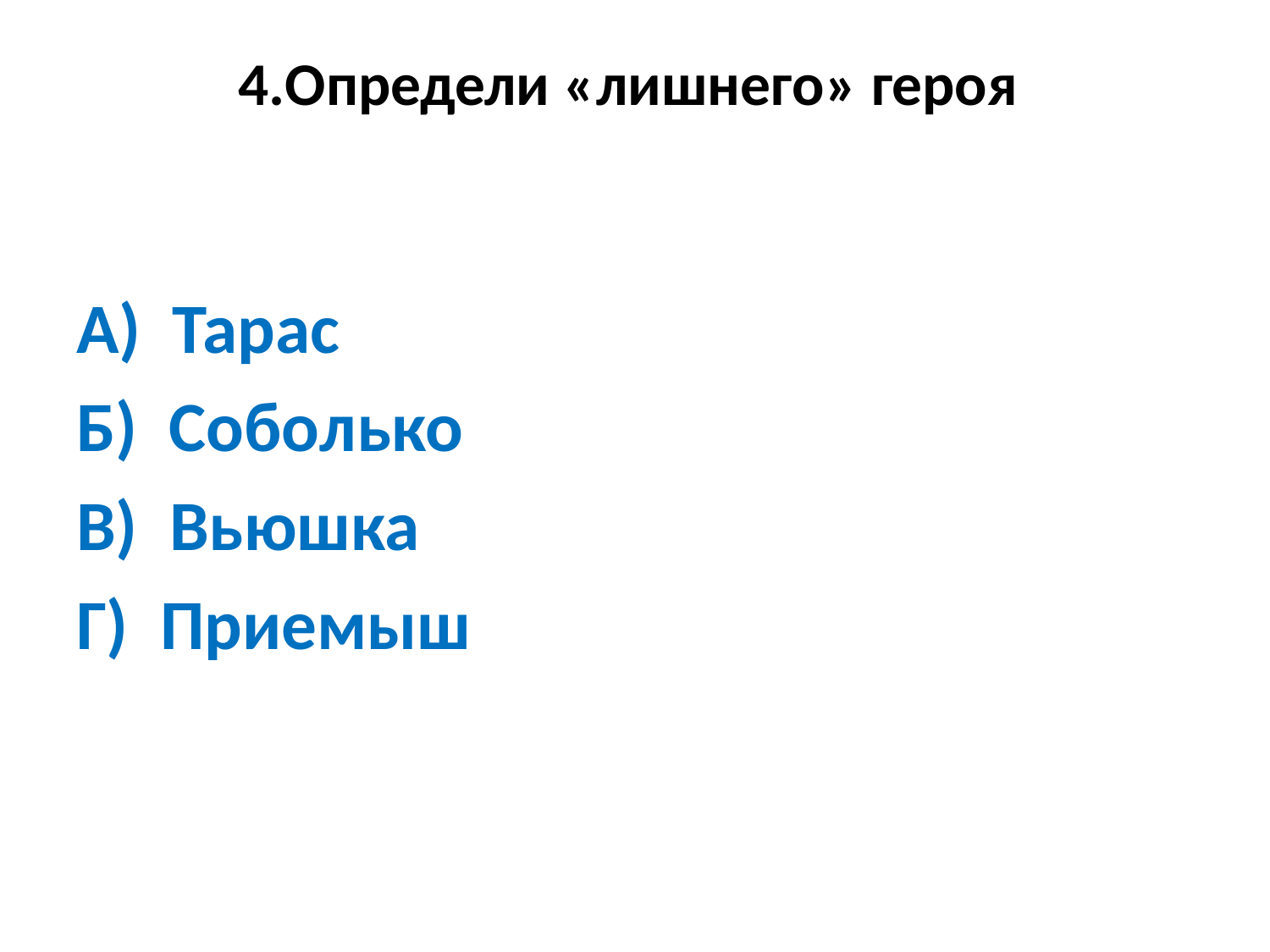

# 4.Определи «лишнего» героя
А)  Тарас
Б)  Соболько
В)  Вьюшка
Г)  Приемыш